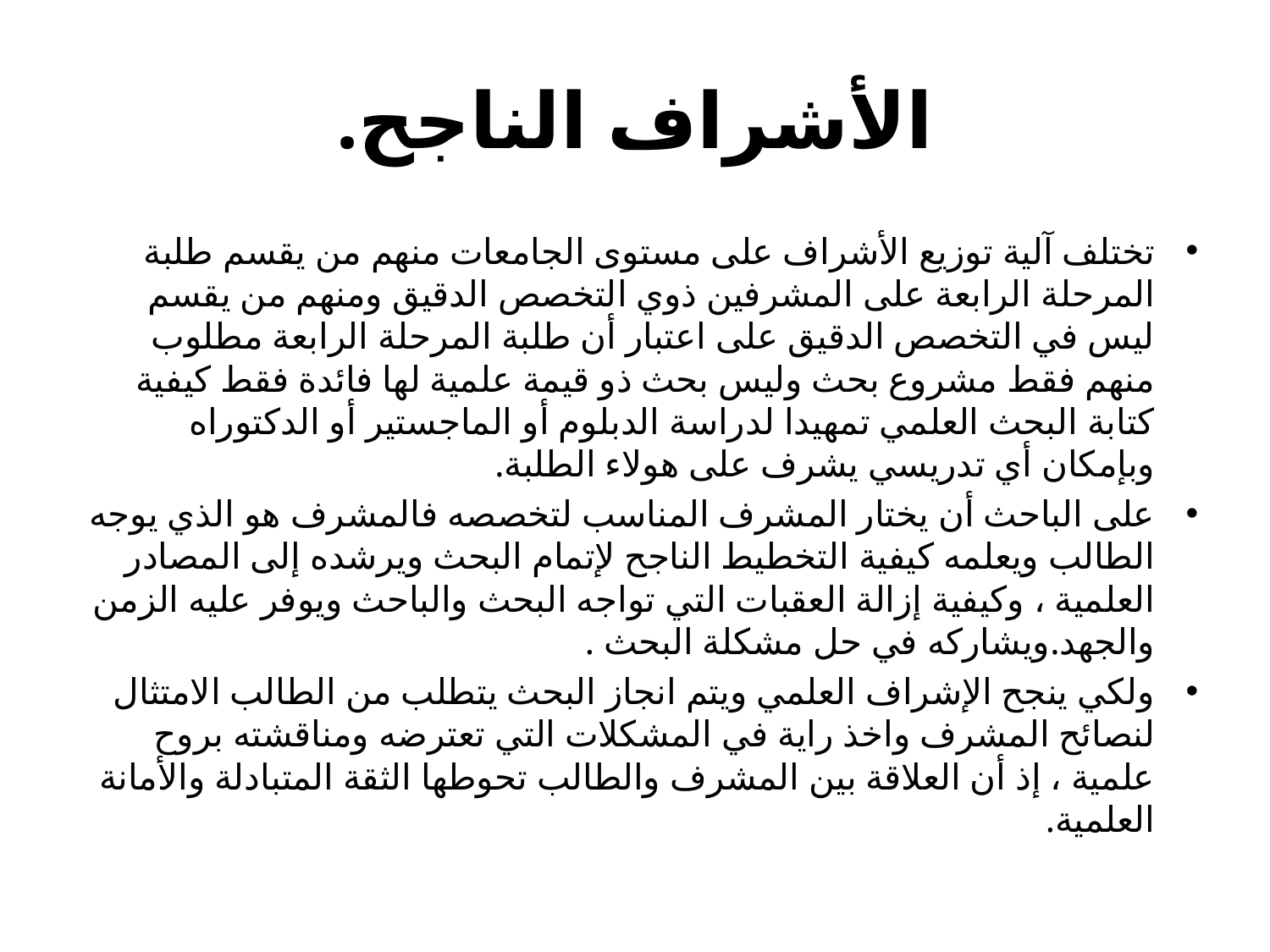

# الأشراف الناجح.
تختلف آلية توزيع الأشراف على مستوى الجامعات منهم من يقسم طلبة المرحلة الرابعة على المشرفين ذوي التخصص الدقيق ومنهم من يقسم ليس في التخصص الدقيق على اعتبار أن طلبة المرحلة الرابعة مطلوب منهم فقط مشروع بحث وليس بحث ذو قيمة علمية لها فائدة فقط كيفية كتابة البحث العلمي تمهيدا لدراسة الدبلوم أو الماجستير أو الدكتوراه وبإمكان أي تدريسي يشرف على هولاء الطلبة.
على الباحث أن يختار المشرف المناسب لتخصصه فالمشرف هو الذي يوجه الطالب ويعلمه كيفية التخطيط الناجح لإتمام البحث ويرشده إلى المصادر العلمية ، وكيفية إزالة العقبات التي تواجه البحث والباحث ويوفر عليه الزمن والجهد.ويشاركه في حل مشكلة البحث .
ولكي ينجح الإشراف العلمي ويتم انجاز البحث يتطلب من الطالب الامتثال لنصائح المشرف واخذ راية في المشكلات التي تعترضه ومناقشته بروح علمية ، إذ أن العلاقة بين المشرف والطالب تحوطها الثقة المتبادلة والأمانة العلمية.